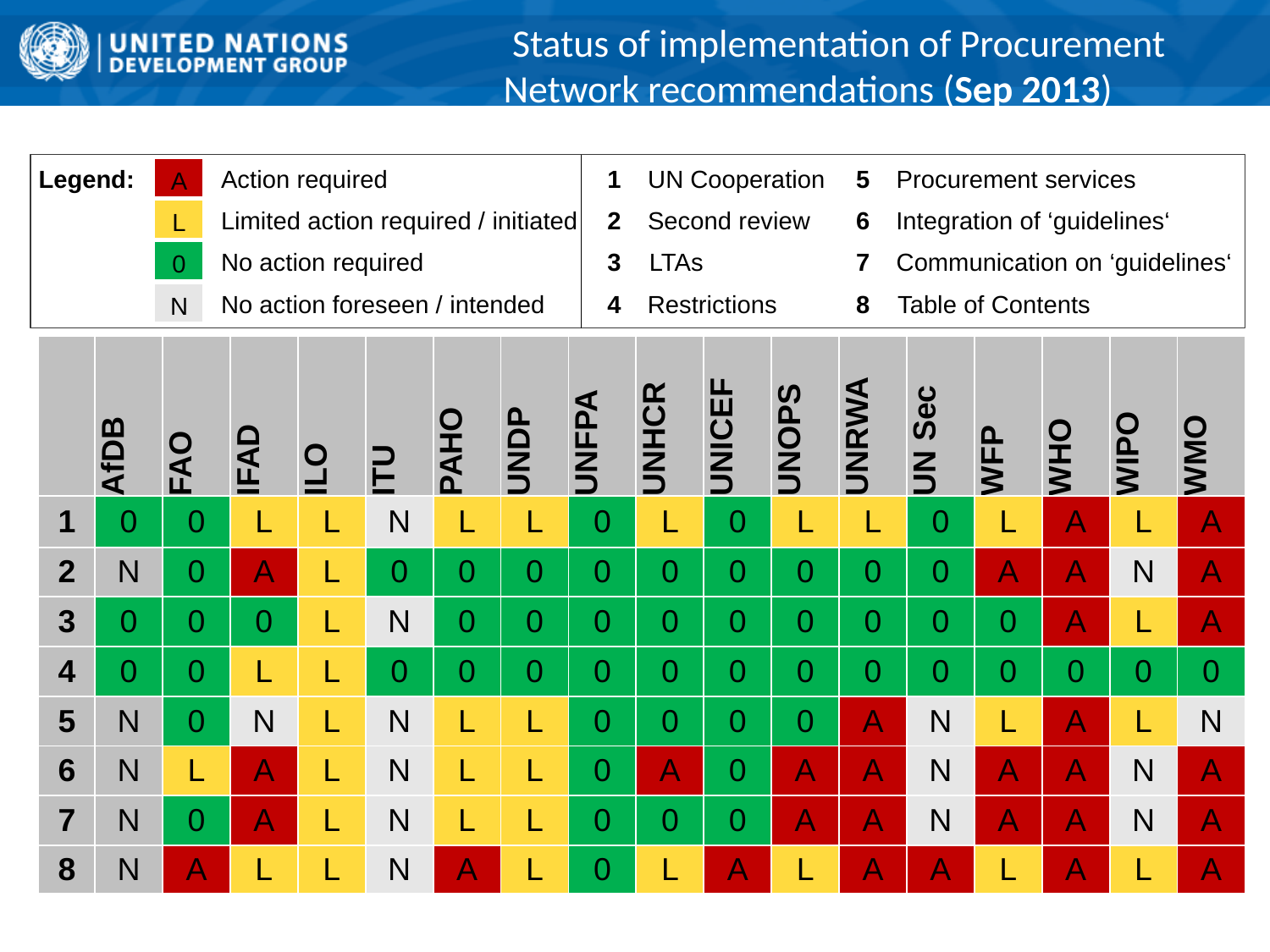

# Status of implementation of Procurement Network recommendations (Sep 2013)

A
Legend:
Action required
1
UN Cooperation
5
Procurement services
L
Limited action required / initiated
2
Second review
6
Integration of ‘guidelines‘
0
No action required
3
LTAs
7
Communication on ‘guidelines‘
N
No action foreseen / intended
4
Restrictions
8
Table of Contents
|  | AfDB | FAO | IFAD | ILO | ITU | PAHO | UNDP | UNFPA | UNHCR | UNICEF | UNOPS | UNRWA | UN Sec | WFP | WHO | WIPO | WMO |
| --- | --- | --- | --- | --- | --- | --- | --- | --- | --- | --- | --- | --- | --- | --- | --- | --- | --- |
| 1 | 0 | 0 | L | L | N | L | L | 0 | L | 0 | L | L | 0 | L | A | L | A |
| 2 | N | 0 | A | L | 0 | 0 | 0 | 0 | 0 | 0 | 0 | 0 | 0 | A | A | N | A |
| 3 | 0 | 0 | 0 | L | N | 0 | 0 | 0 | 0 | 0 | 0 | 0 | 0 | 0 | A | L | A |
| 4 | 0 | 0 | L | L | 0 | 0 | 0 | 0 | 0 | 0 | 0 | 0 | 0 | 0 | 0 | 0 | 0 |
| 5 | N | 0 | N | L | N | L | L | 0 | 0 | 0 | 0 | A | N | L | A | L | N |
| 6 | N | L | A | L | N | L | L | 0 | A | 0 | A | A | N | A | A | N | A |
| 7 | N | 0 | A | L | N | L | L | 0 | 0 | 0 | A | A | N | A | A | N | A |
| 8 | N | A | L | L | N | A | L | 0 | L | A | L | A | A | L | A | L | A |